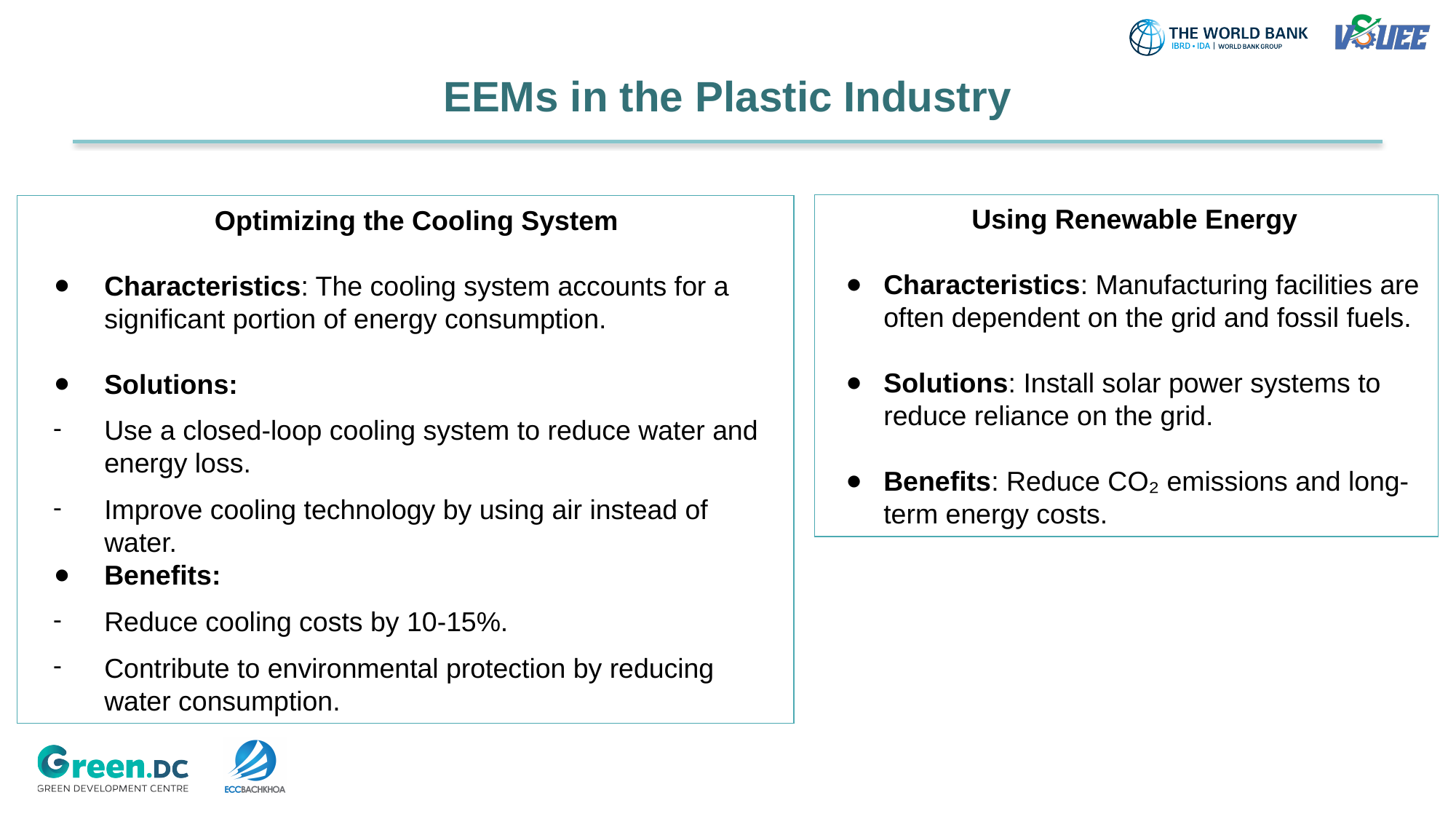

# EEMs in the Plastic Industry
Optimizing the Cooling System
Characteristics: The cooling system accounts for a significant portion of energy consumption.

Solutions:
Use a closed-loop cooling system to reduce water and energy loss.
Improve cooling technology by using air instead of water.
Benefits:
Reduce cooling costs by 10-15%.
Contribute to environmental protection by reducing water consumption.
Using Renewable Energy
Characteristics: Manufacturing facilities are often dependent on the grid and fossil fuels.

Solutions: Install solar power systems to reduce reliance on the grid.

Benefits: Reduce CO₂ emissions and long-term energy costs.